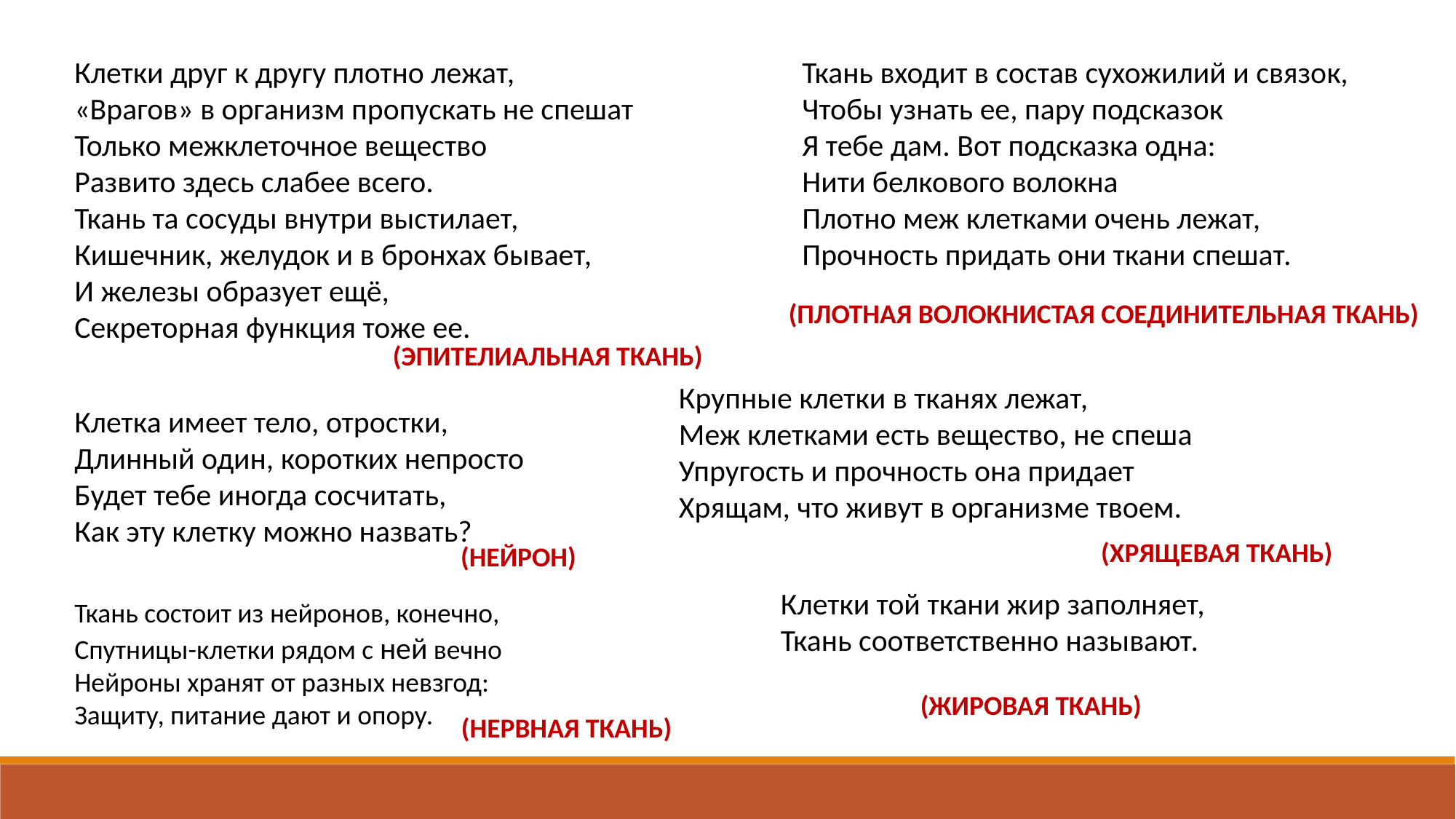

Клетки друг к другу плотно лежат,
«Врагов» в организм пропускать не спешат
Только межклеточное вещество
Развито здесь слабее всего.
Ткань та сосуды внутри выстилает,
Кишечник, желудок и в бронхах бывает,
И железы образует ещё,
Секреторная функция тоже ее.
Ткань входит в состав сухожилий и связок,
Чтобы узнать ее, пару подсказок
Я тебе дам. Вот подсказка одна:
Нити белкового волокна
Плотно меж клетками очень лежат,
Прочность придать они ткани спешат.
(ПЛОТНАЯ ВОЛОКНИСТАЯ СОЕДИНИТЕЛЬНАЯ ТКАНЬ)
(ЭПИТЕЛИАЛЬНАЯ ТКАНЬ)
Крупные клетки в тканях лежат,
Меж клетками есть вещество, не спеша
Упругость и прочность она придает
Хрящам, что живут в организме твоем.
Клетка имеет тело, отростки,
Длинный один, коротких непросто
Будет тебе иногда сосчитать,
Как эту клетку можно назвать?
(ХРЯЩЕВАЯ ТКАНЬ)
(НЕЙРОН)
Клетки той ткани жир заполняет,
Ткань соответственно называют.
Ткань состоит из нейронов, конечно,
Спутницы-клетки рядом с ней вечно
Нейроны хранят от разных невзгод:
Защиту, питание дают и опору.
(ЖИРОВАЯ ТКАНЬ)
(НЕРВНАЯ ТКАНЬ)